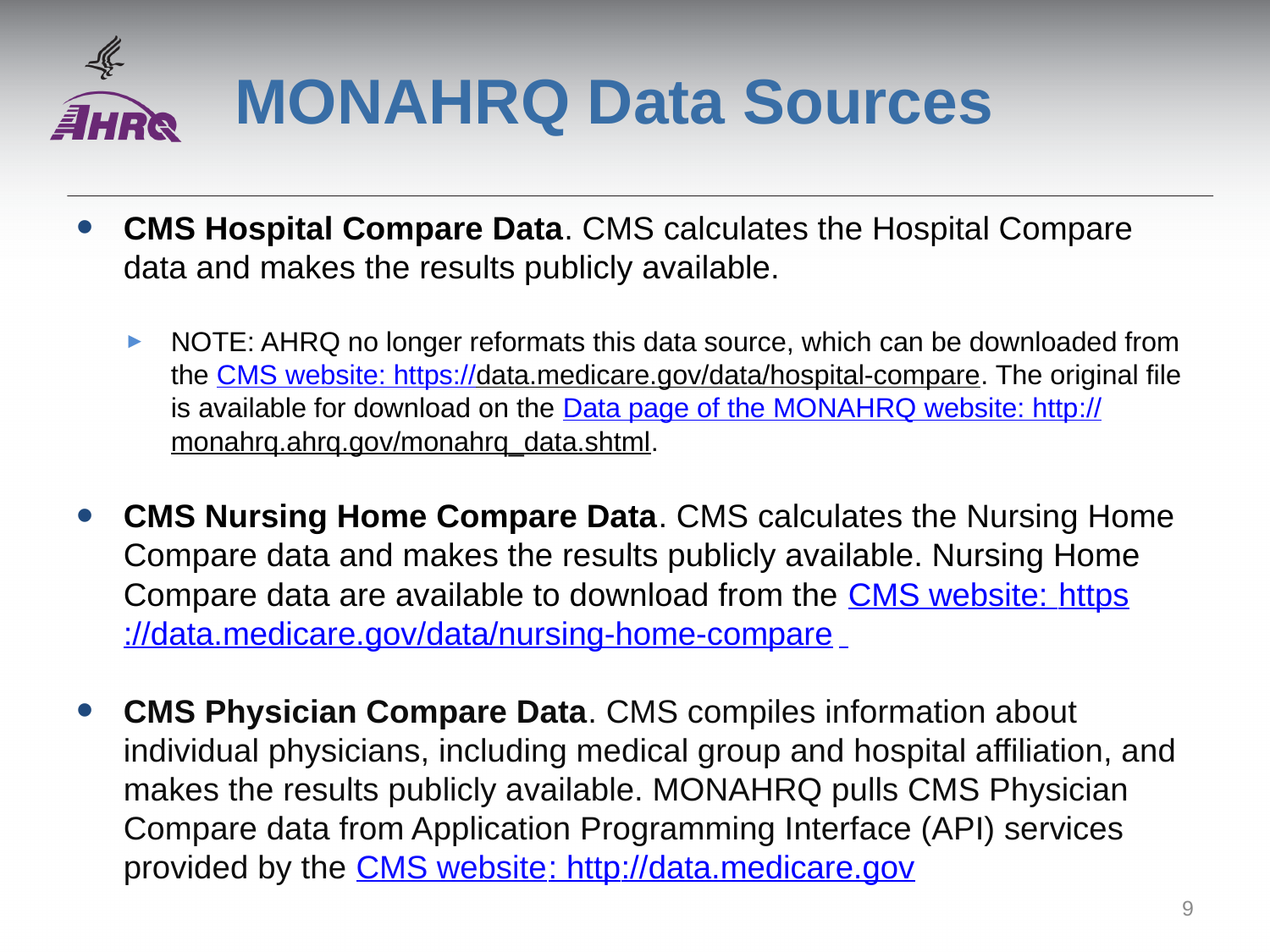

# MONAHRQ Data Sources
CMS Hospital Compare Data. CMS calculates the Hospital Compare data and makes the results publicly available.
NOTE: AHRQ no longer reformats this data source, which can be downloaded from the CMS website: https://data.medicare.gov/data/hospital-compare. The original file is available for download on the Data page of the MONAHRQ website: http://monahrq.ahrq.gov/monahrq_data.shtml.
CMS Nursing Home Compare Data. CMS calculates the Nursing Home Compare data and makes the results publicly available. Nursing Home Compare data are available to download from the CMS website: https://data.medicare.gov/data/nursing-home-compare
CMS Physician Compare Data. CMS compiles information about individual physicians, including medical group and hospital affiliation, and makes the results publicly available. MONAHRQ pulls CMS Physician Compare data from Application Programming Interface (API) services provided by the CMS website: http://data.medicare.gov
9